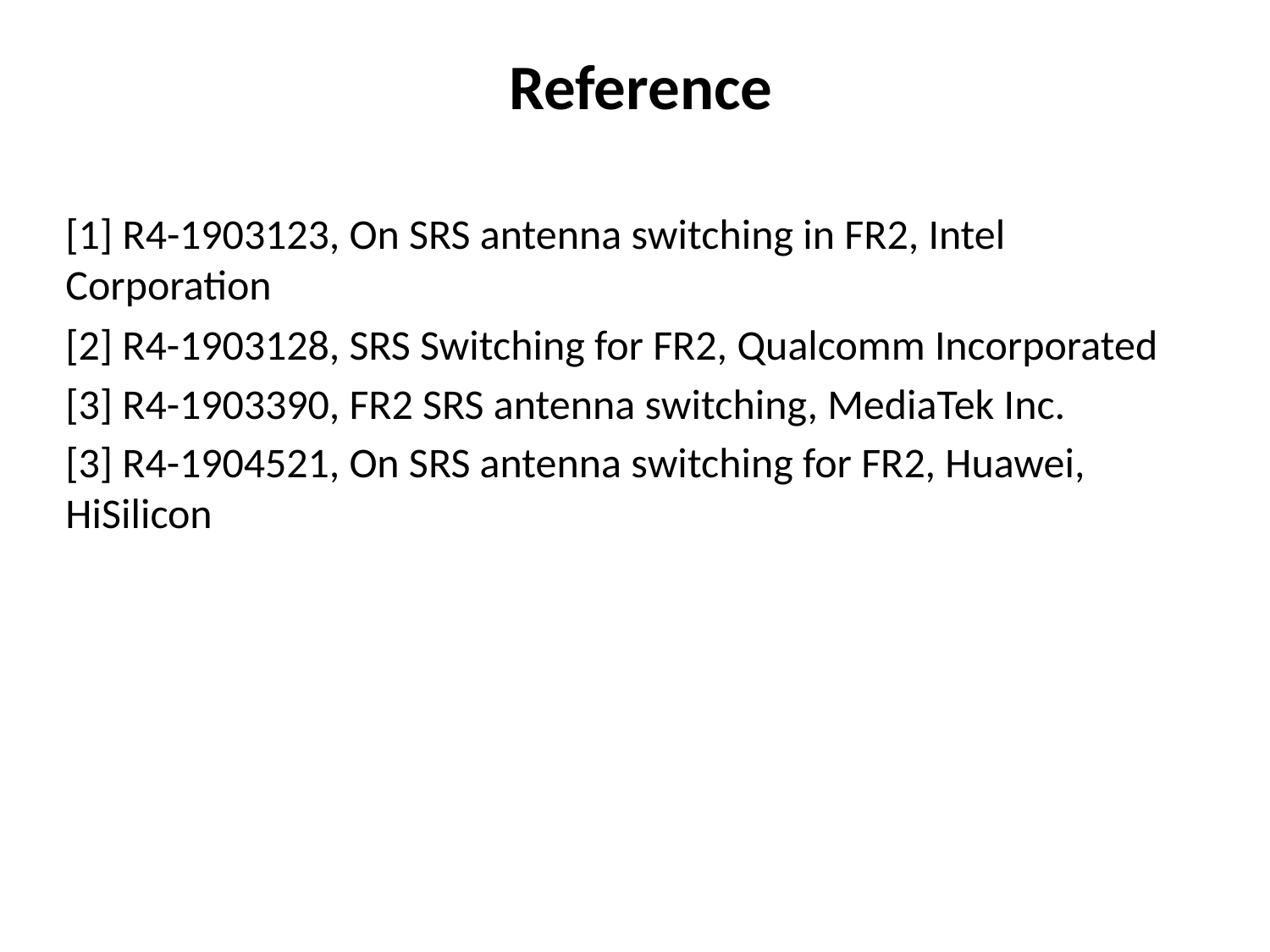

# Reference
[1] R4-1903123, On SRS antenna switching in FR2, Intel Corporation
[2] R4-1903128, SRS Switching for FR2, Qualcomm Incorporated
[3] R4-1903390, FR2 SRS antenna switching, MediaTek Inc.
[3] R4-1904521, On SRS antenna switching for FR2, Huawei, HiSilicon